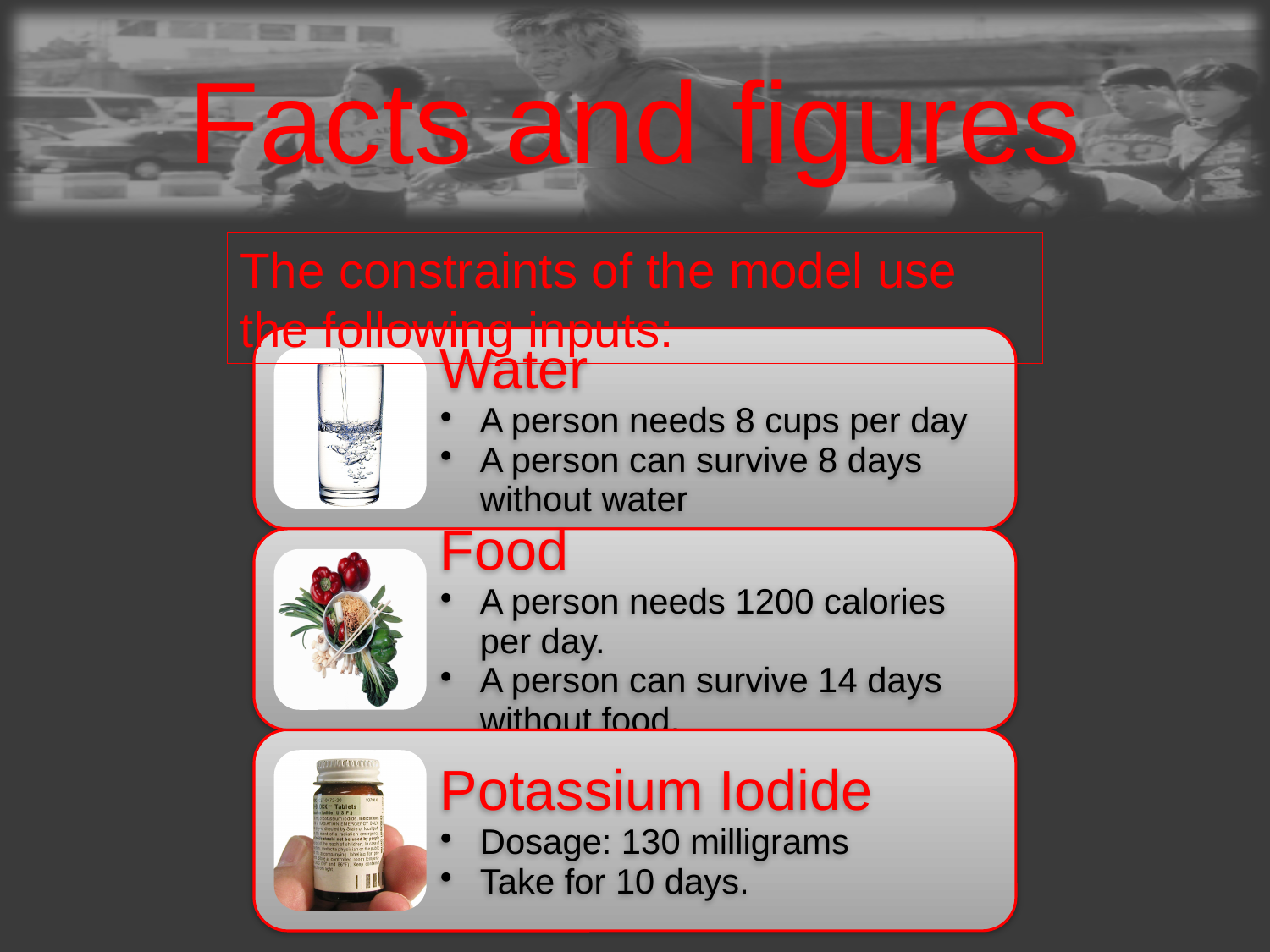

# Facts and figures
The constraints of the model use the following inputs:
Water
A person needs 8 cups per day
A person can survive 8 days without water
Food
A person needs 1200 calories per day.
A person can survive 14 days without food.
Potassium Iodide
Dosage: 130 milligrams
Take for 10 days.